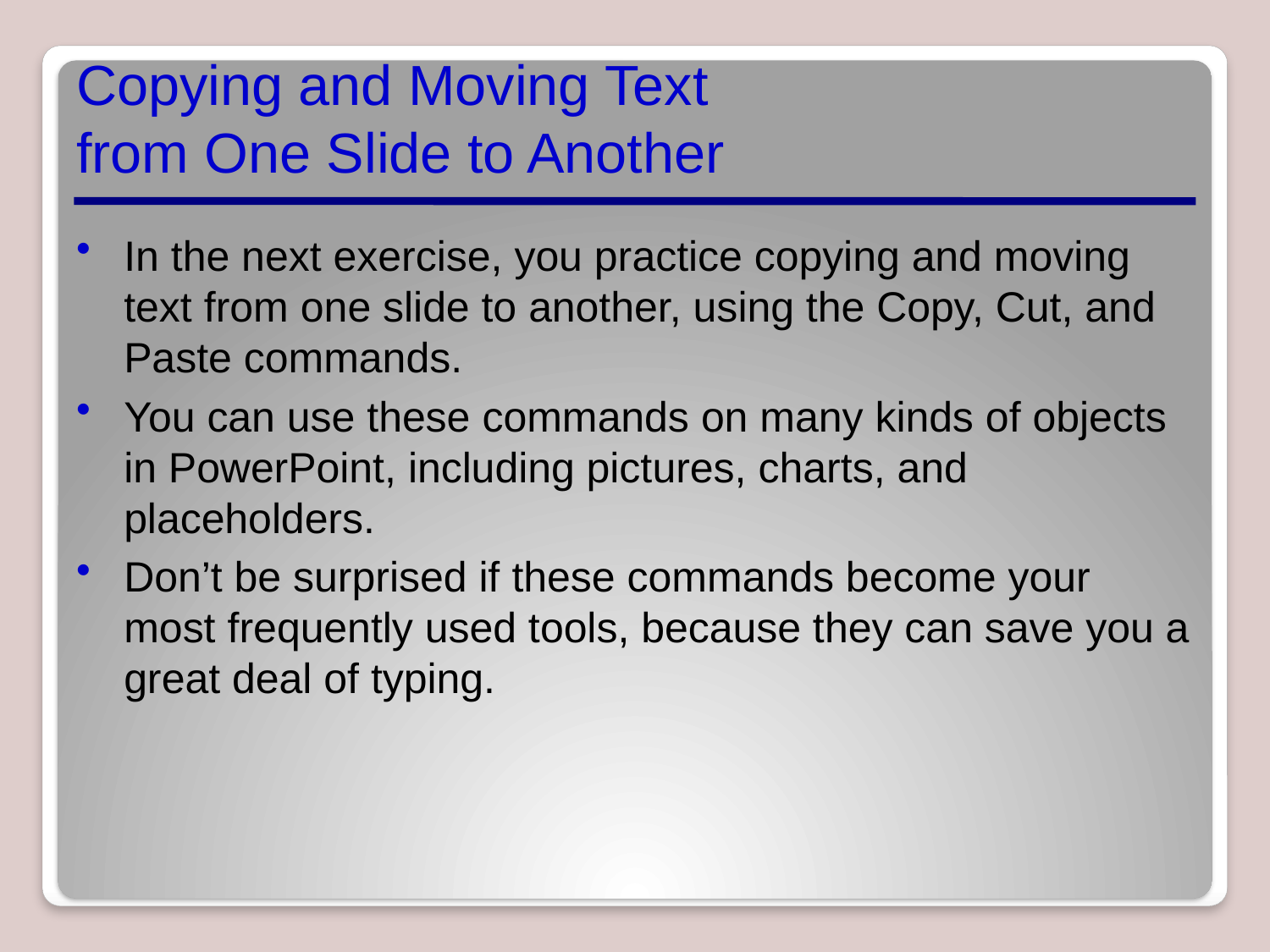

# Copying and Moving Text from One Slide to Another
In the next exercise, you practice copying and moving text from one slide to another, using the Copy, Cut, and Paste commands.
You can use these commands on many kinds of objects in PowerPoint, including pictures, charts, and placeholders.
Don’t be surprised if these commands become your most frequently used tools, because they can save you a great deal of typing.